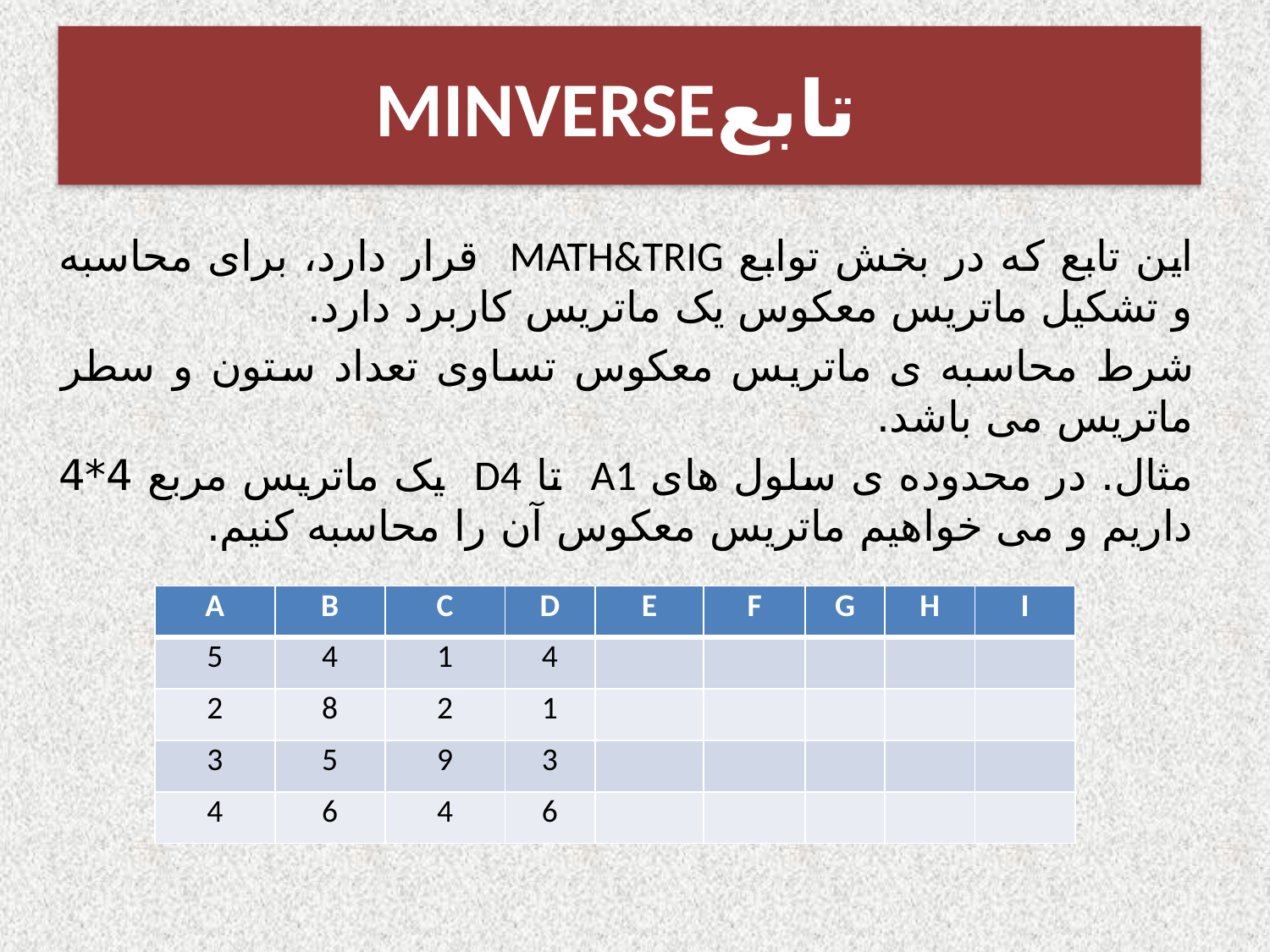

# MINVERSEتابع
این تابع که در بخش توابع MATH&TRIG  قرار دارد، برای محاسبه و تشکیل ماتریس معکوس یک ماتریس کاربرد دارد.
شرط محاسبه ی ماتریس معکوس تساوی تعداد ستون و سطر ماتریس می باشد.
مثال. در محدوده ی سلول های A1  تا D4  یک ماتریس مربع 4*4 داریم و می خواهیم ماتریس معکوس آن را محاسبه کنیم.
| A | B | C | D | E | F | G | H | I |
| --- | --- | --- | --- | --- | --- | --- | --- | --- |
| 5 | 4 | 1 | 4 |  |  |  |  |  |
| 2 | 8 | 2 | 1 |  |  |  |  |  |
| 3 | 5 | 9 | 3 |  |  |  |  |  |
| 4 | 6 | 4 | 6 |  |  |  |  |  |